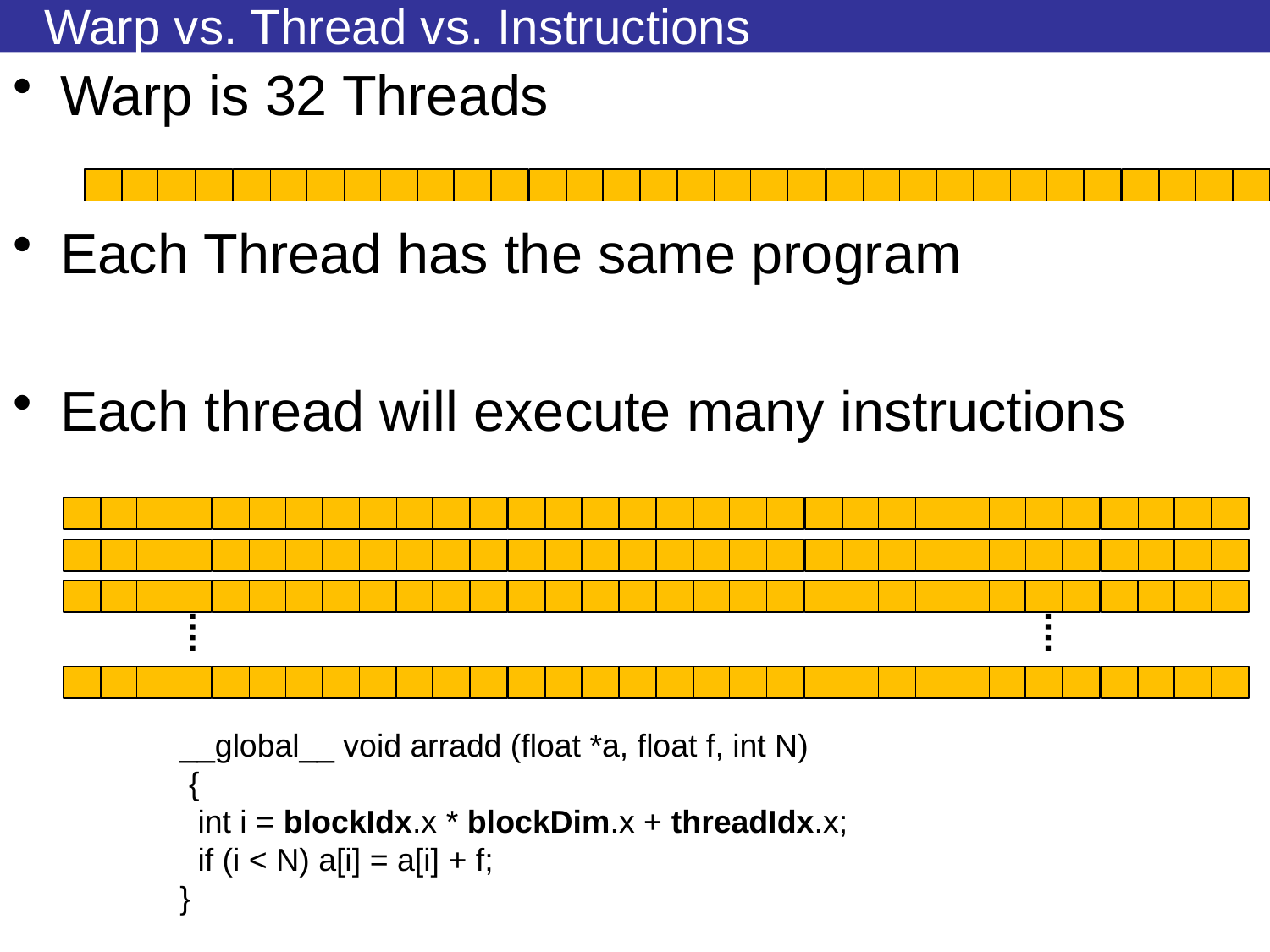

# Warp vs. Thread vs. Instructions
Warp is 32 Threads

Each Thread has the same program

Each thread will execute many instructions

__global__ void arradd (float *a, float f, int N)
 {
  int i = blockIdx.x * blockDim.x + threadIdx.x;
  if (i < N) a[i] = a[i] + f;
}